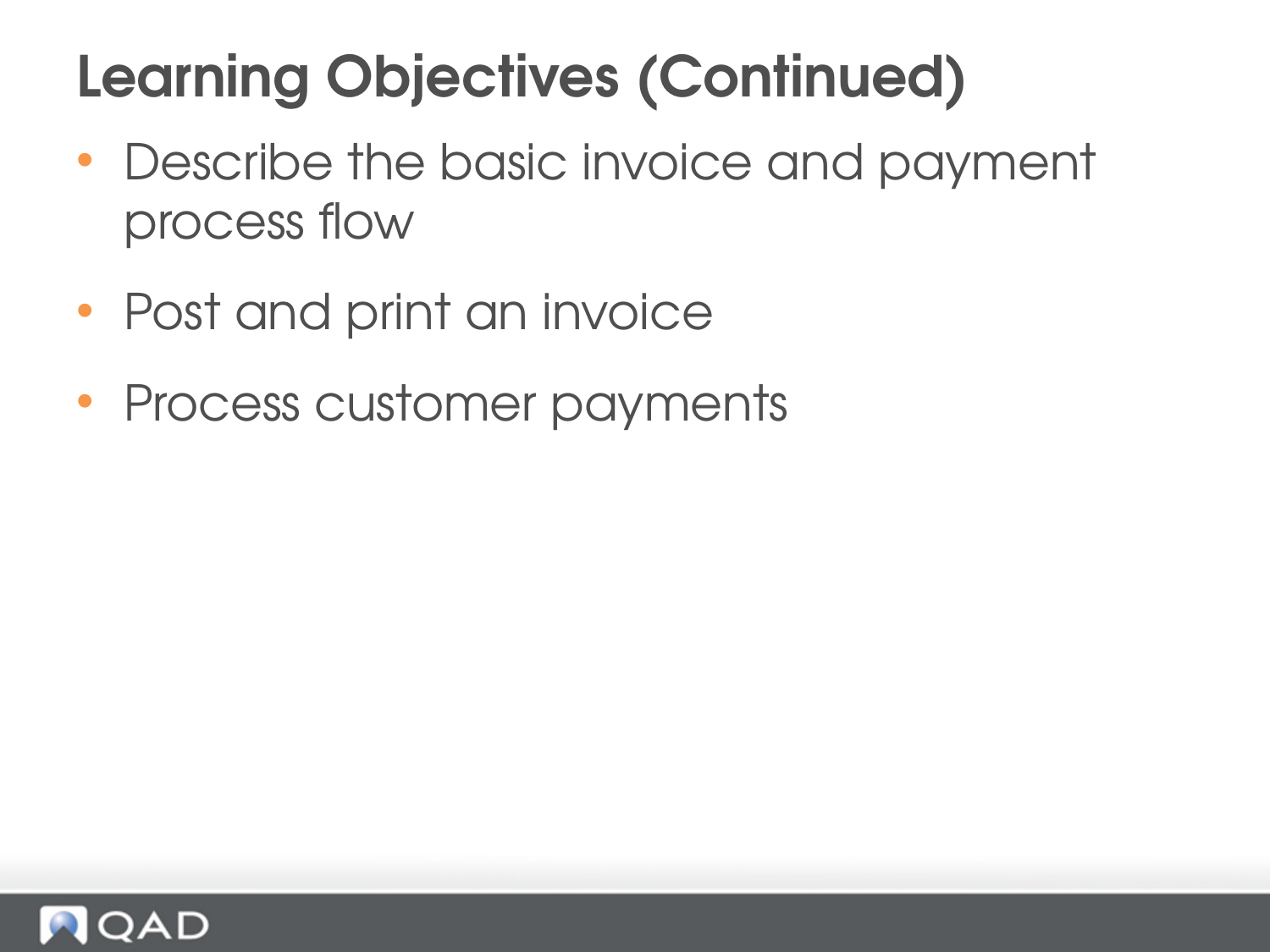

# Learning Objectives (Continued)
Describe the basic invoice and payment process flow
Post and print an invoice
Process customer payments